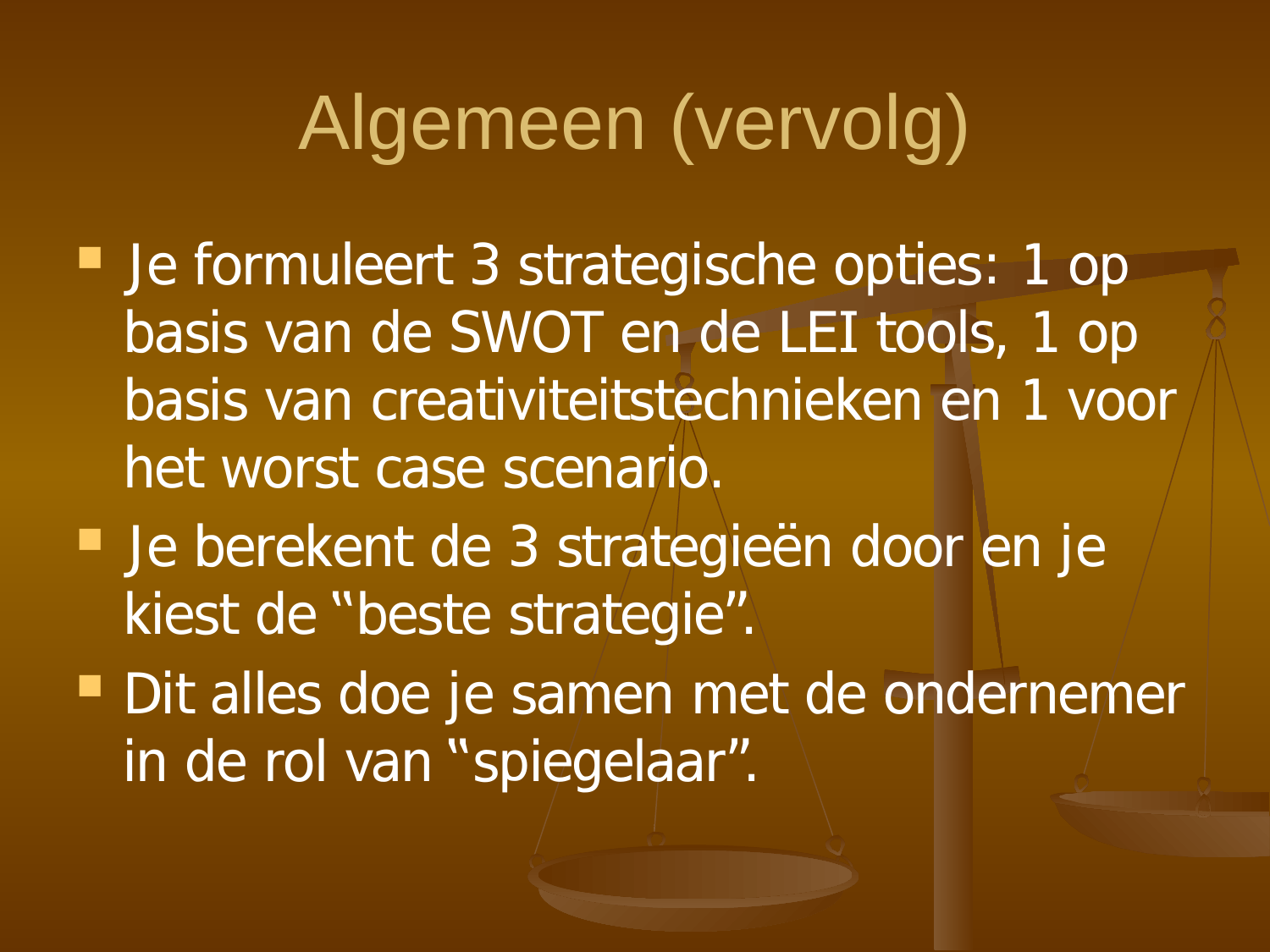

# Algemeen (vervolg)
Je formuleert 3 strategische opties: 1 op basis van de SWOT en de LEI tools, 1 op basis van creativiteitstechnieken en 1 voor het worst case scenario.
Je berekent de 3 strategieën door en je kiest de “beste strategie”.
Dit alles doe je samen met de ondernemer in de rol van “spiegelaar”.